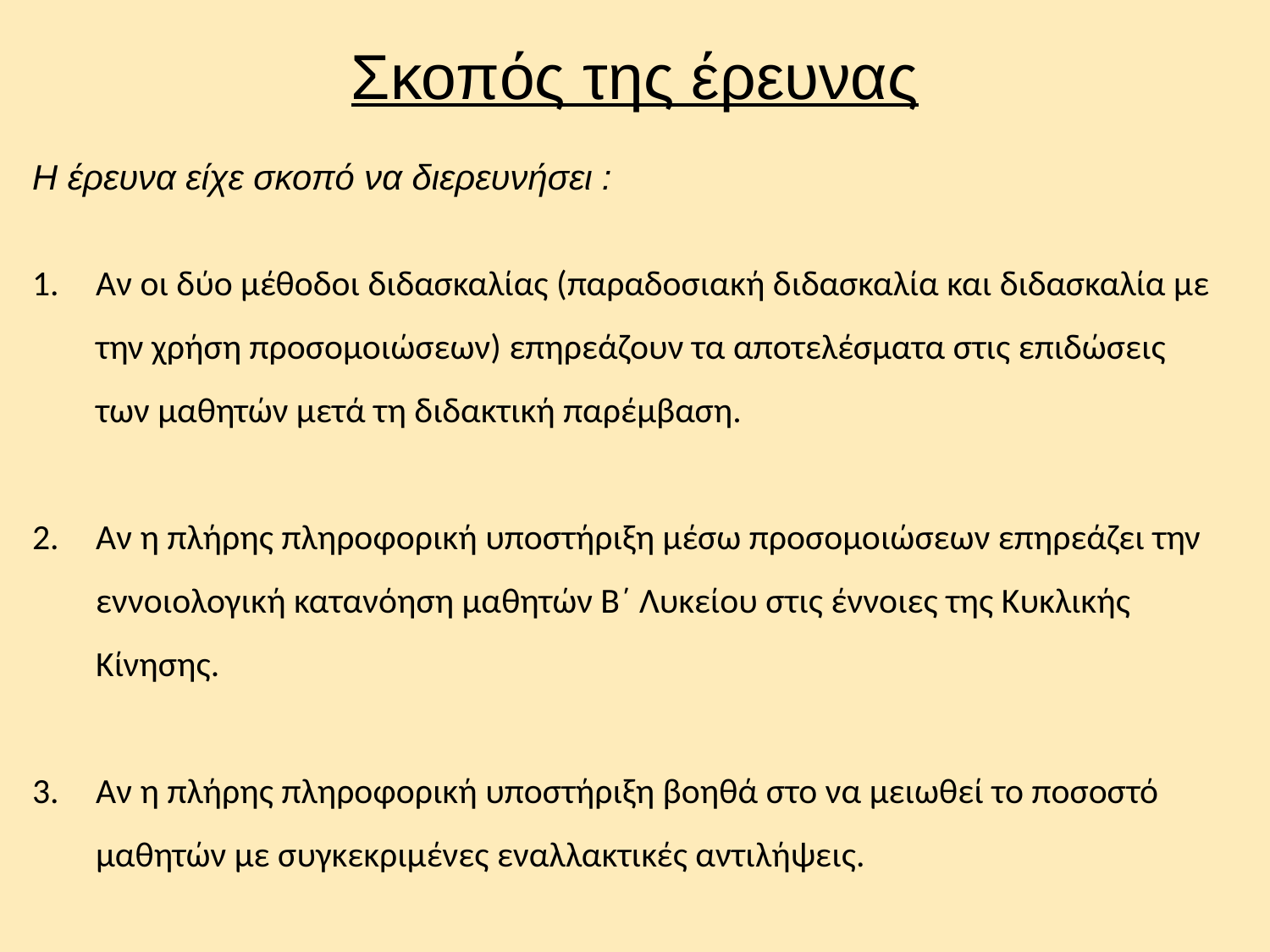

Σκοπός της έρευνας
Η έρευνα είχε σκοπό να διερευνήσει :

Αν οι δύο μέθοδοι διδασκαλίας (παραδοσιακή διδασκαλία και διδασκαλία με την χρήση προσομοιώσεων) επηρεάζουν τα αποτελέσματα στις επιδώσεις των μαθητών μετά τη διδακτική παρέμβαση.

Αν η πλήρης πληροφορική υποστήριξη μέσω προσομοιώσεων επηρεάζει την εννοιολογική κατανόηση μαθητών Β΄ Λυκείου στις έννοιες της Κυκλικής Κίνησης.

Αν η πλήρης πληροφορική υποστήριξη βοηθά στο να μειωθεί το ποσοστό μαθητών με συγκεκριμένες εναλλακτικές αντιλήψεις.